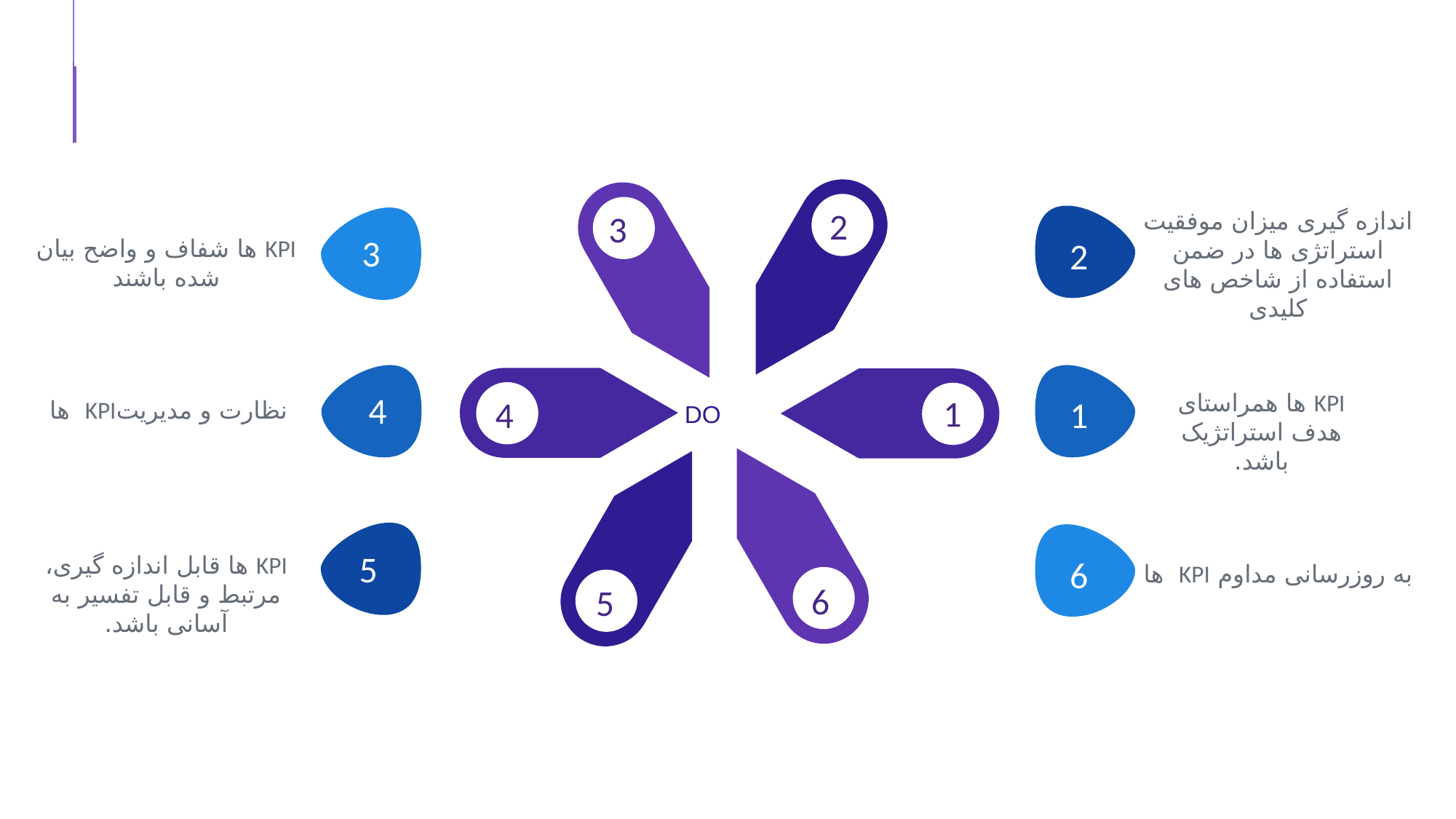

2
اندازه گیری میزان موفقیت استراتژی ها در ضمن استفاده از شاخص های کلیدی
3

3
KPI ها شفاف و واضح بیان شده باشند
2

4
KPI ها همراستای هدف استراتژیک باشد.
1
4
1
نظارت و مدیریتKPI  ها
DO

5
KPI ها قابل اندازه گیری، مرتبط و قابل تفسیر به آسانی باشد.
6
به روزرسانی مداوم KPI  ها
6
5